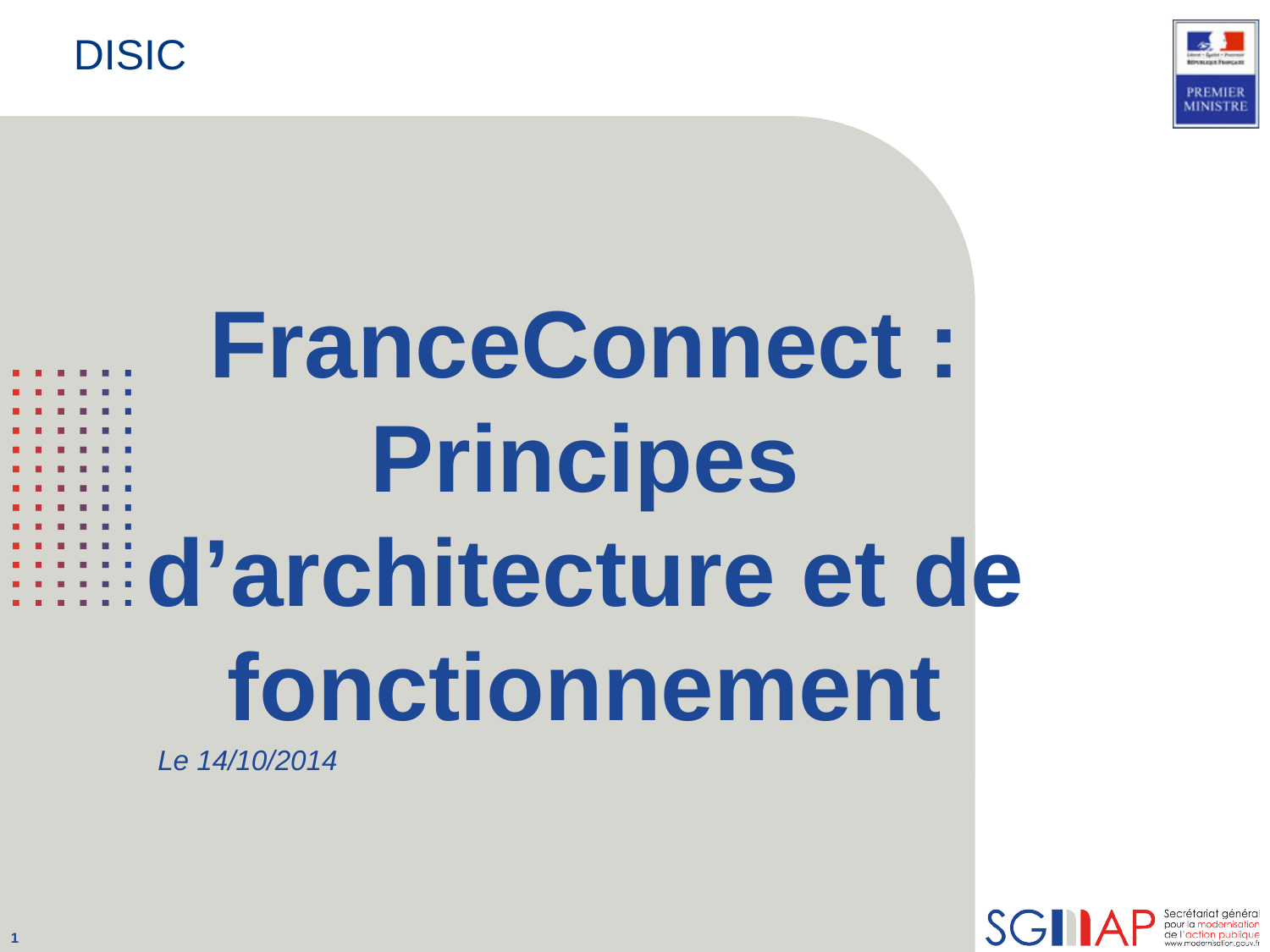

# FranceConnect : Principes d’architecture et de fonctionnement
Le 14/10/2014